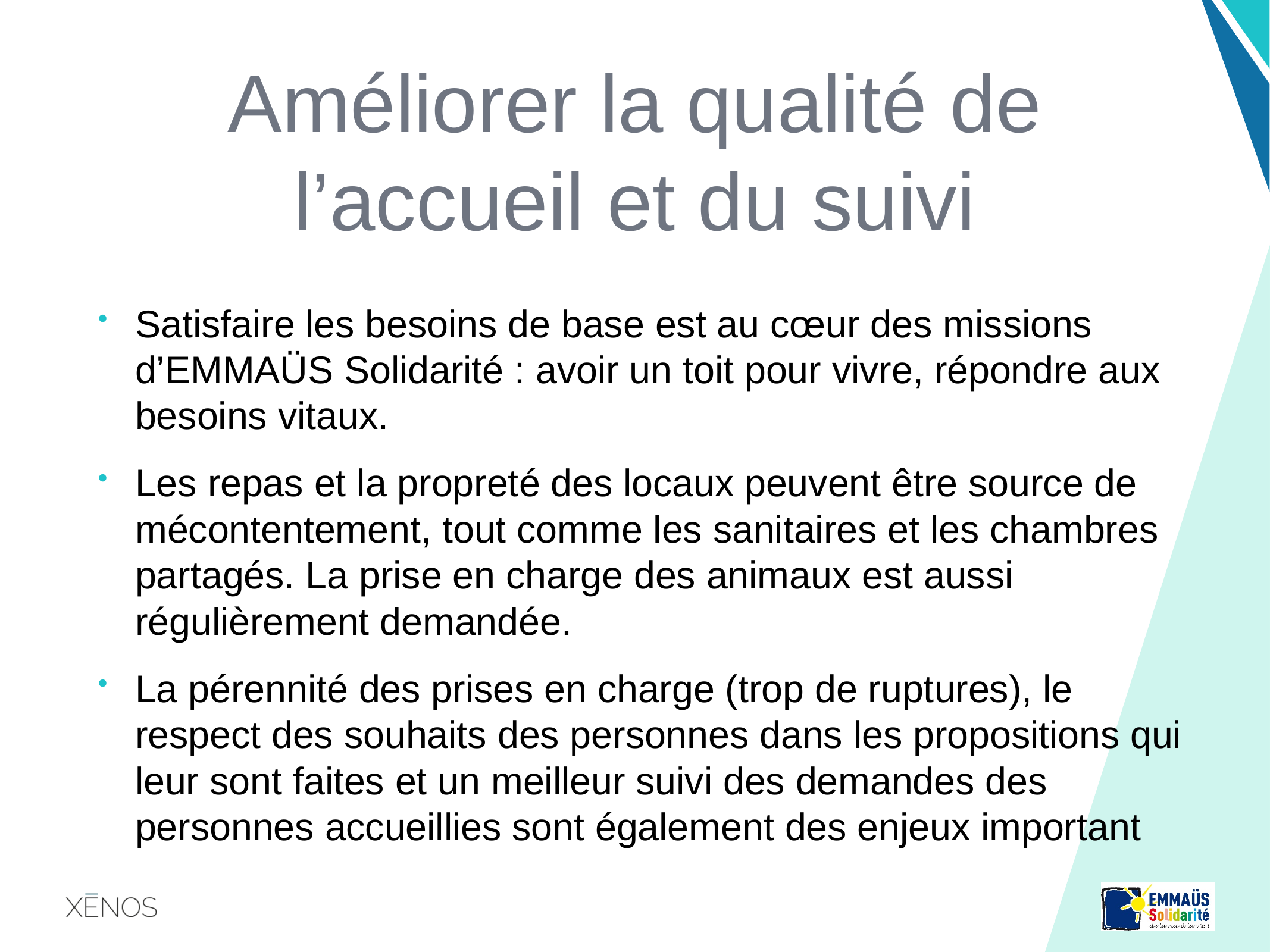

# Améliorer la qualité de l’accueil et du suivi

Satisfaire les besoins de base est au cœur des missions d’EMMAÜS Solidarité : avoir un toit pour vivre, répondre aux besoins vitaux.
Les repas et la propreté des locaux peuvent être source de mécontentement, tout comme les sanitaires et les chambres partagés. La prise en charge des animaux est aussi régulièrement demandée.
La pérennité des prises en charge (trop de ruptures), le respect des souhaits des personnes dans les propositions qui leur sont faites et un meilleur suivi des demandes des personnes accueillies sont également des enjeux important